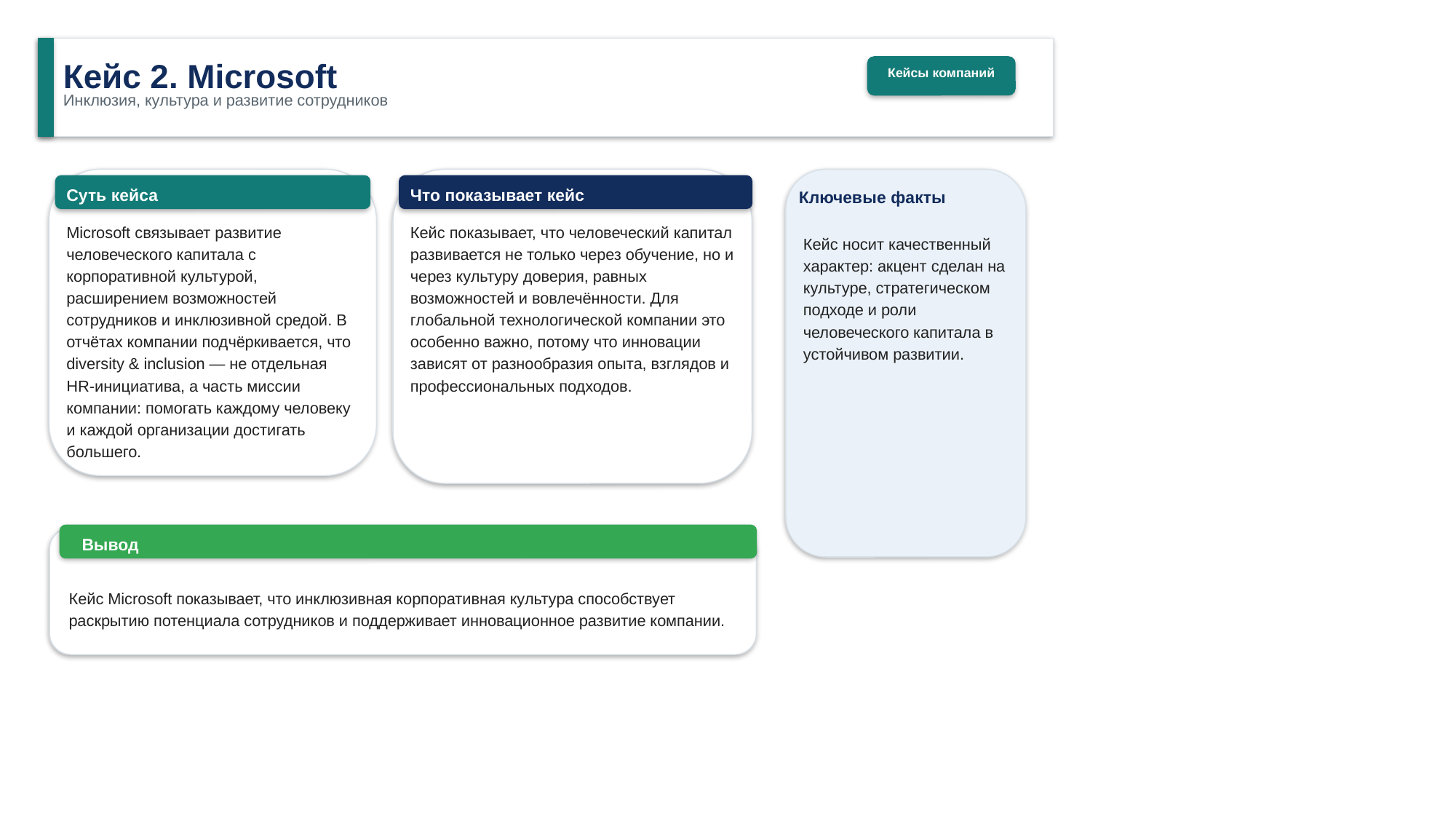

Кейс 2. Microsoft

Кейсы компаний
Инклюзия, культура и развитие сотрудников

Суть кейса
Что показывает кейс
Ключевые факты
Microsoft связывает развитие человеческого капитала с корпоративной культурой, расширением возможностей сотрудников и инклюзивной средой. В отчётах компании подчёркивается, что diversity & inclusion — не отдельная HR‑инициатива, а часть миссии компании: помогать каждому человеку и каждой организации достигать большего.
Кейс показывает, что человеческий капитал развивается не только через обучение, но и через культуру доверия, равных возможностей и вовлечённости. Для глобальной технологической компании это особенно важно, потому что инновации зависят от разнообразия опыта, взглядов и профессиональных подходов.
Кейс носит качественный характер: акцент сделан на культуре, стратегическом подходе и роли человеческого капитала в устойчивом развитии.
Вывод

Вывод
Кейс Microsoft показывает, что инклюзивная корпоративная культура способствует раскрытию потенциала сотрудников и поддерживает инновационное развитие компании.